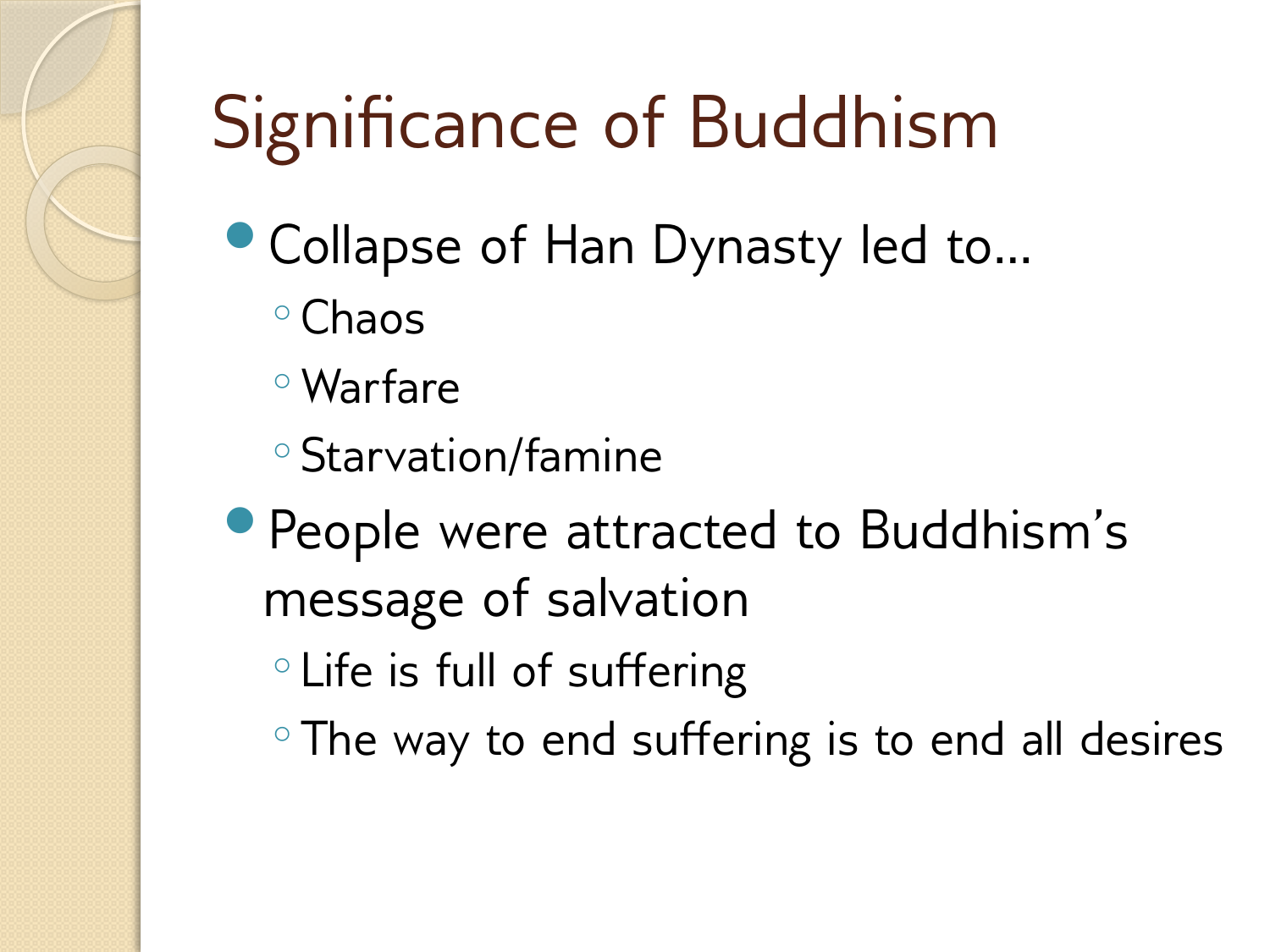

# Significance of Buddhism
Collapse of Han Dynasty led to…
Chaos
Warfare
Starvation/famine
People were attracted to Buddhism’s message of salvation
Life is full of suffering
The way to end suffering is to end all desires